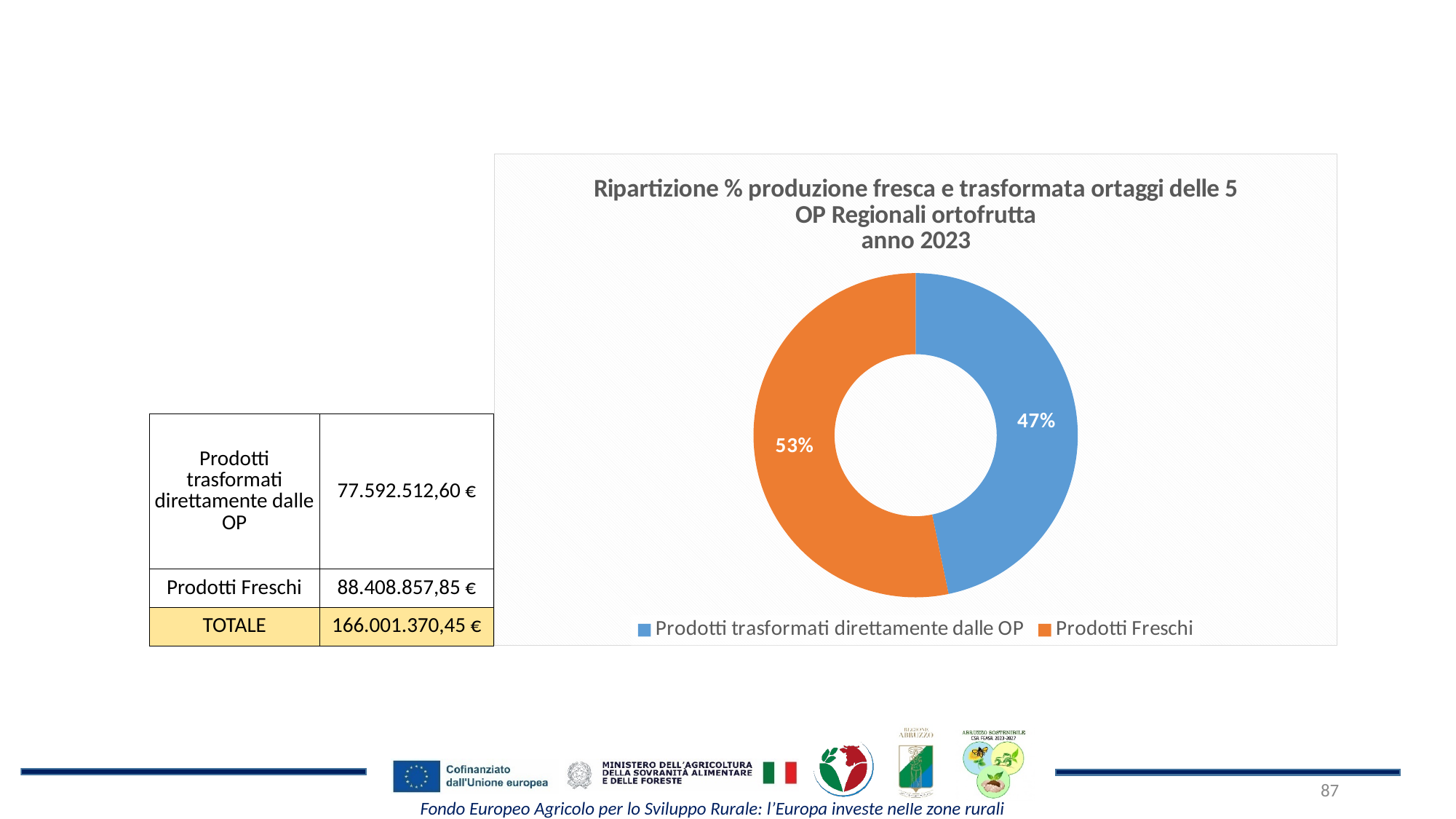

### Chart: Ripartizione % produzione fresca e trasformata ortaggi delle 5 OP Regionali ortofrutta
anno 2023

| Category |  |
|---|---|
| Prodotti trasformati direttamente dalle OP | 77592512.6 |
| Prodotti Freschi | 88408857.85 |
| Prodotti trasformati direttamente dalle OP | 77.592.512,60 € |
| --- | --- |
| Prodotti Freschi | 88.408.857,85 € |
| TOTALE | 166.001.370,45 € |